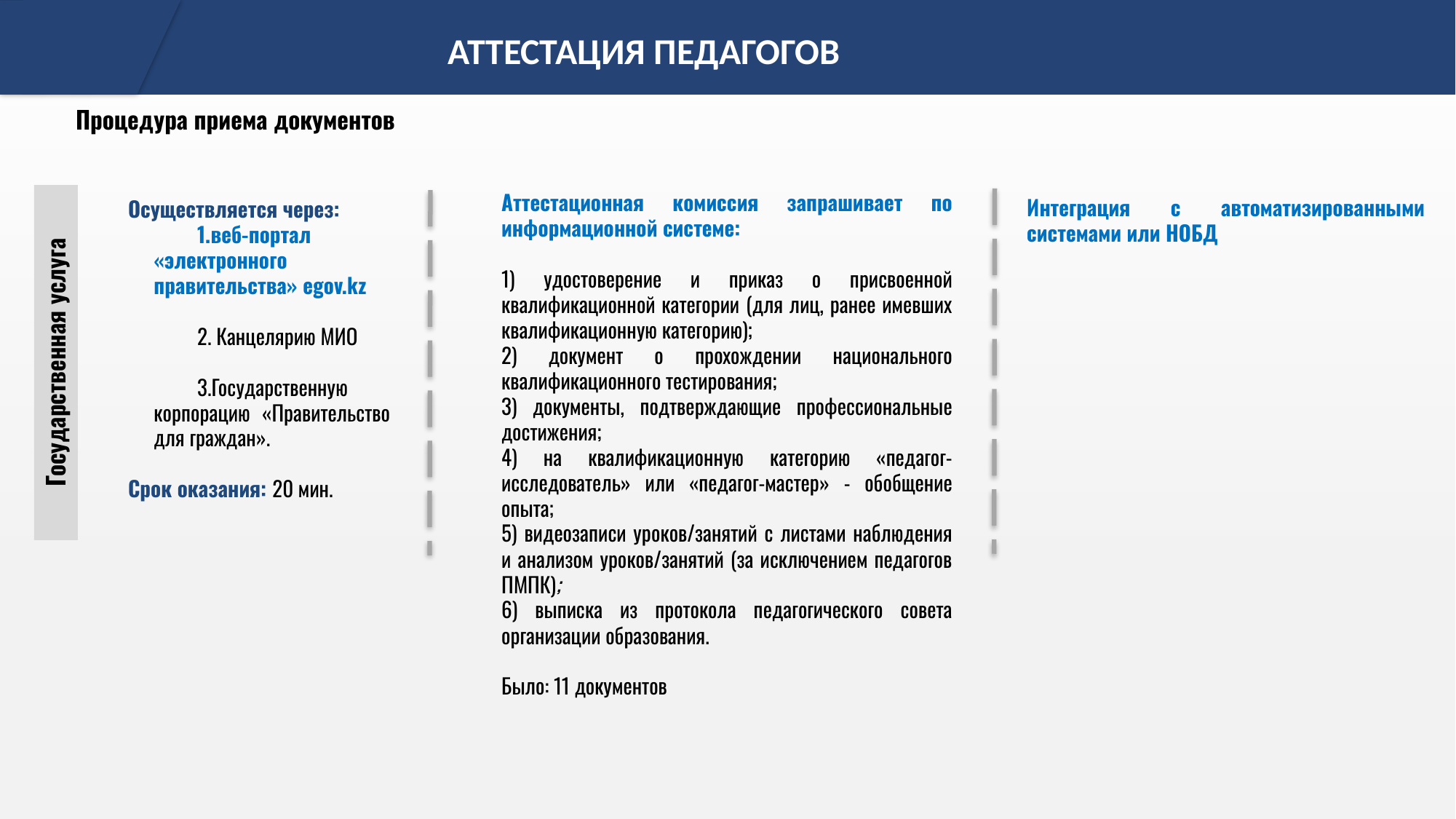

АТТЕСТАЦИЯ ПЕДАГОГОВ
Процедура приема документов

Осуществляется через:
веб-портал «электронного правительства» egov.kz

 Канцелярию МИО

Государственную корпорацию «Правительство для граждан».

Срок оказания: 20 мин.

Государственная услуга
Аттестационная комиссия запрашивает по информационной системе:

1) удостоверение и приказ о присвоенной квалификационной категории (для лиц, ранее имевших квалификационную категорию);
2) документ о прохождении национального квалификационного тестирования;
3) документы, подтверждающие профессиональные достижения;
4) на квалификационную категорию «педагог-исследователь» или «педагог-мастер» - обобщение опыта;
5) видеозаписи уроков/занятий с листами наблюдения и анализом уроков/занятий (за исключением педагогов ПМПК);
6) выписка из протокола педагогического совета организации образования.

Было: 11 документов
Интеграция с автоматизированными системами или НОБД